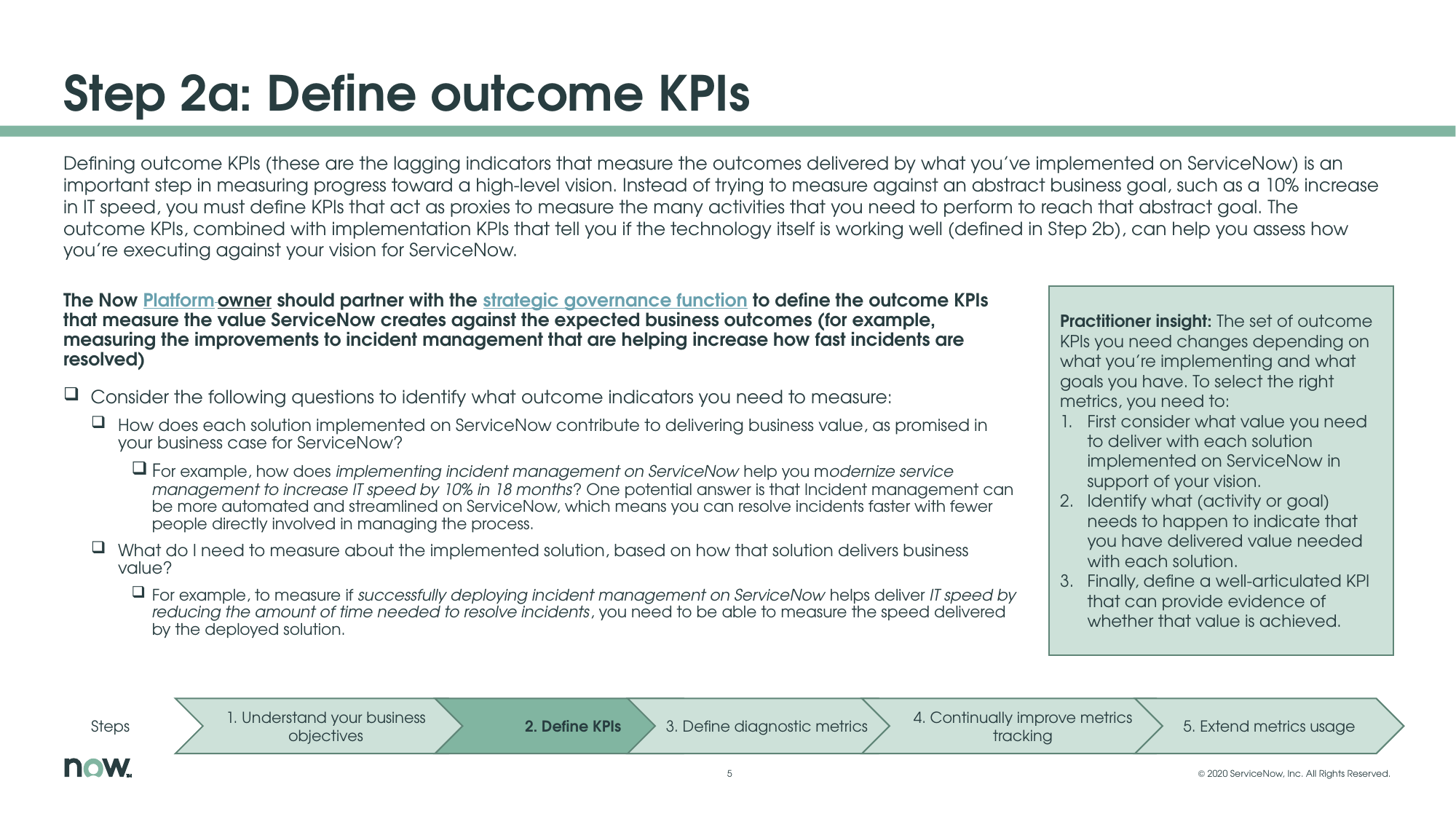

# Step 2a: Define outcome KPIs

Defining outcome KPIs (these are the lagging indicators that measure the outcomes delivered by what you’ve implemented on ServiceNow) is an important step in measuring progress toward a high-level vision. Instead of trying to measure against an abstract business goal, such as a 10% increase in IT speed, you must define KPIs that act as proxies to measure the many activities that you need to perform to reach that abstract goal. The outcome KPIs, combined with implementation KPIs that tell you if the technology itself is working well (defined in Step 2b), can help you assess how you’re executing against your vision for ServiceNow.

The Now Platform owner should partner with the strategic governance function to define the outcome KPIs that measure the value ServiceNow creates against the expected business outcomes (for example, measuring the improvements to incident management that are helping increase how fast incidents are resolved)
Consider the following questions to identify what outcome indicators you need to measure:
How does each solution implemented on ServiceNow contribute to delivering business value, as promised in your business case for ServiceNow?
For example, how does implementing incident management on ServiceNow help you modernize service management to increase IT speed by 10% in 18 months? One potential answer is that Incident management can be more automated and streamlined on ServiceNow, which means you can resolve incidents faster with fewer people directly involved in managing the process.
What do I need to measure about the implemented solution, based on how that solution delivers business value?
For example, to measure if successfully deploying incident management on ServiceNow helps deliver IT speed by reducing the amount of time needed to resolve incidents, you need to be able to measure the speed delivered by the deployed solution.

Practitioner insight: The set of outcome KPIs you need changes depending on what you’re implementing and what goals you have. To select the right metrics, you need to:
First consider what value you need to deliver with each solution implemented on ServiceNow in support of your vision.
Identify what (activity or goal) needs to happen to indicate that you have delivered value needed with each solution.
Finally, define a well-articulated KPI that can provide evidence of whether that value is achieved.
Steps
1. Understand your business objectives
2. Define KPIs
3. Define diagnostic metrics
4. Continually improve metrics tracking
5. Extend metrics usage